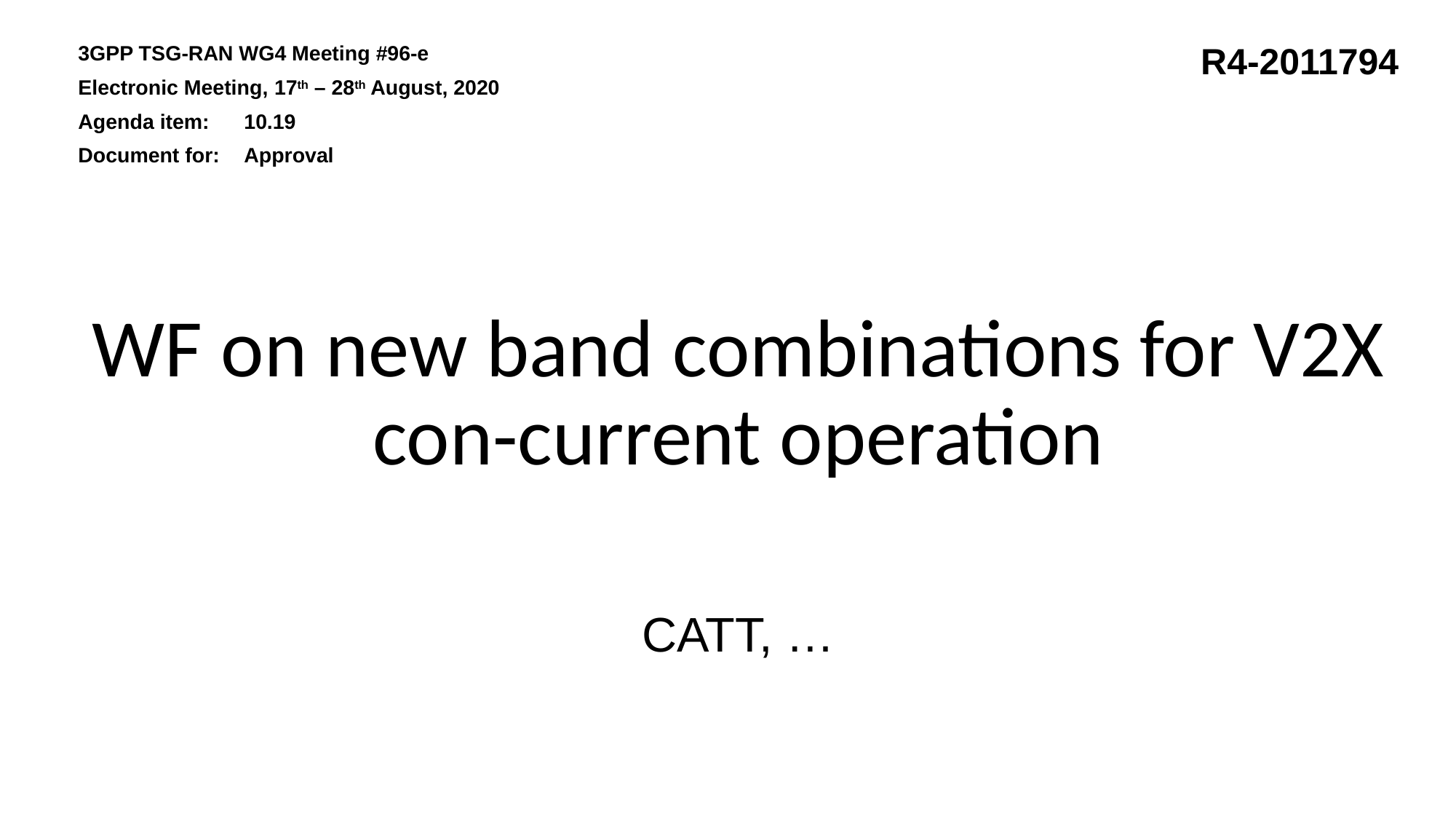

3GPP TSG-RAN WG4 Meeting #96-e
Electronic Meeting, 17th – 28th August, 2020
Agenda item:	10.19
Document for:	Approval
R4-2011794
# WF on new band combinations for V2X con-current operation
CATT, …